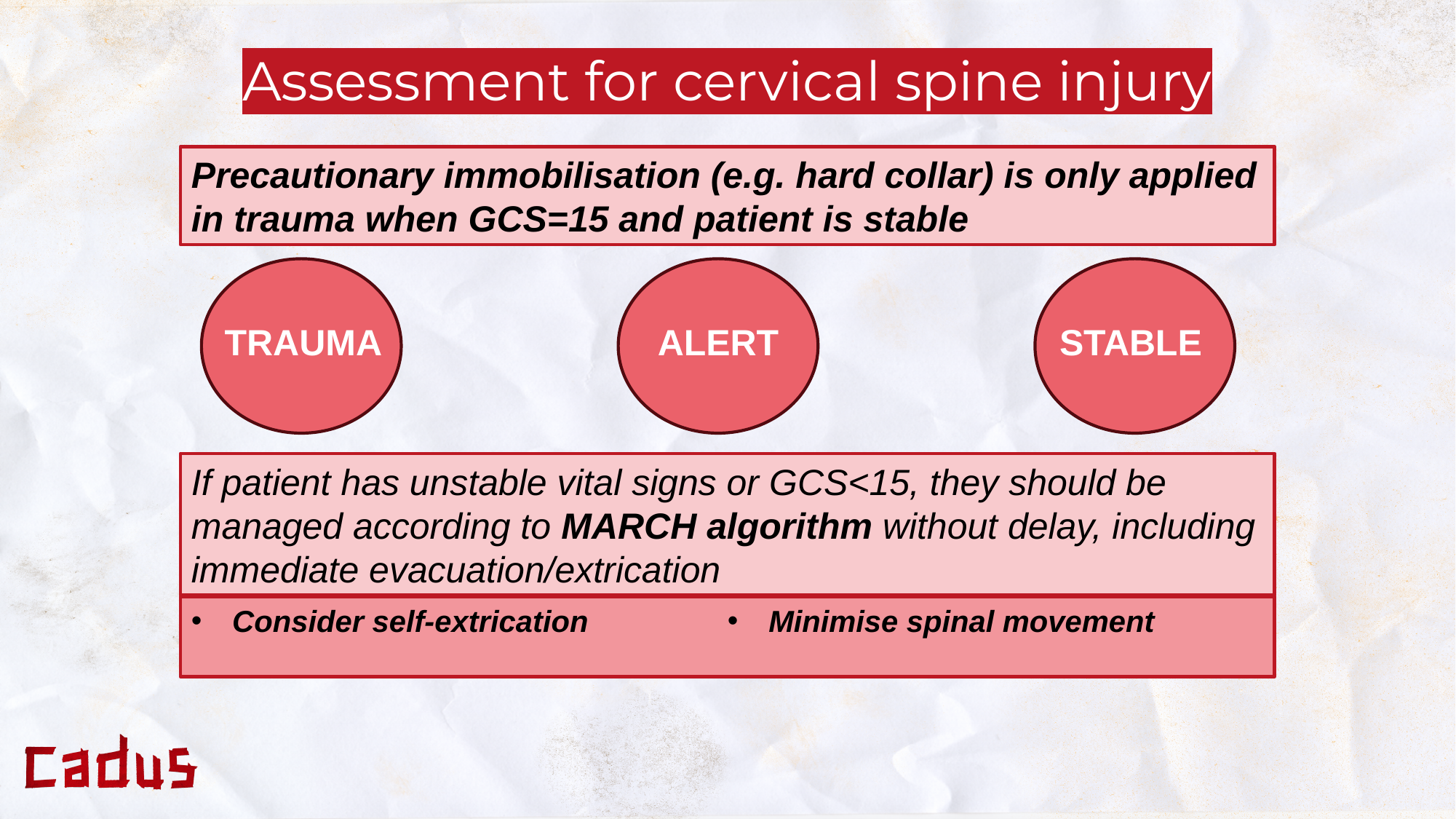

# Assessment for cervical spine injury
Precautionary immobilisation (e.g. hard collar) is only applied in trauma when GCS=15 and patient is stable

TRAUMA

ALERT

STABLE
If patient has unstable vital signs or GCS<15, they should be managed according to MARCH algorithm without delay, including immediate evacuation/extrication
Consider self-extrication
Minimise spinal movement